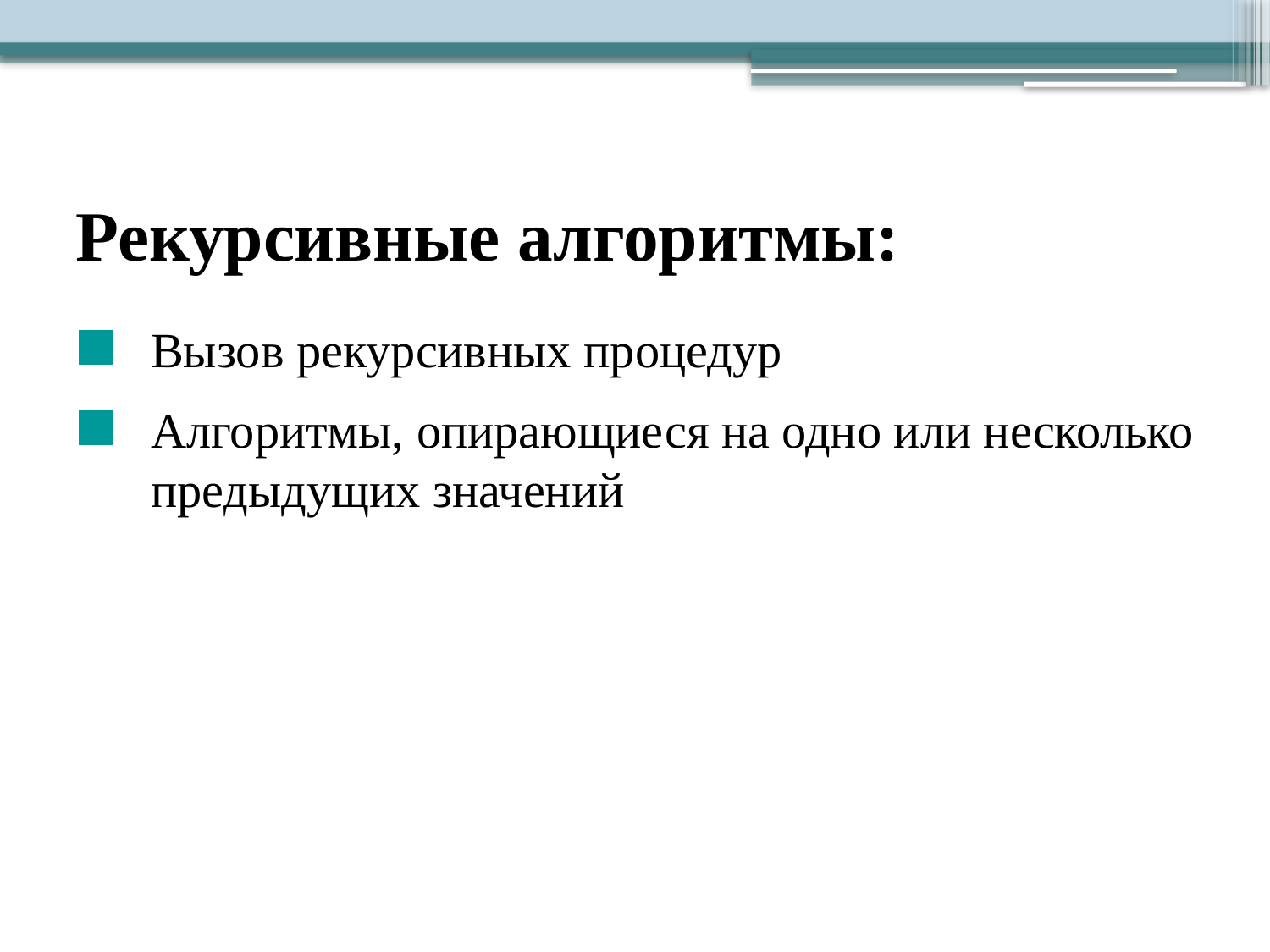

# Рекурсивные алгоритмы:
Вызов рекурсивных процедур
Алгоритмы, опирающиеся на одно или несколько предыдущих значений